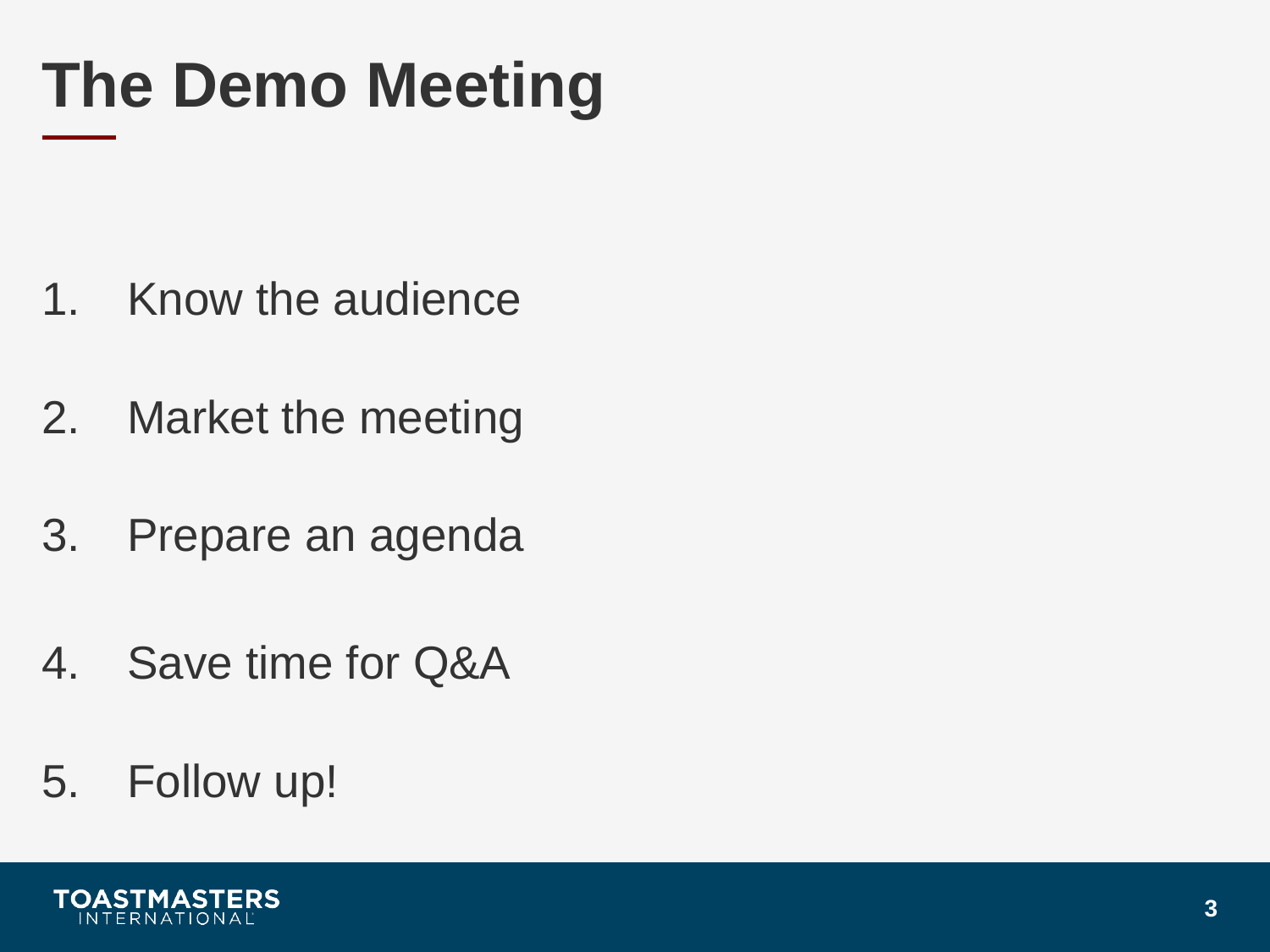

# The Demo Meeting
 Know the audience
 Market the meeting
 Prepare an agenda
 Save time for Q&A
 Follow up!

3